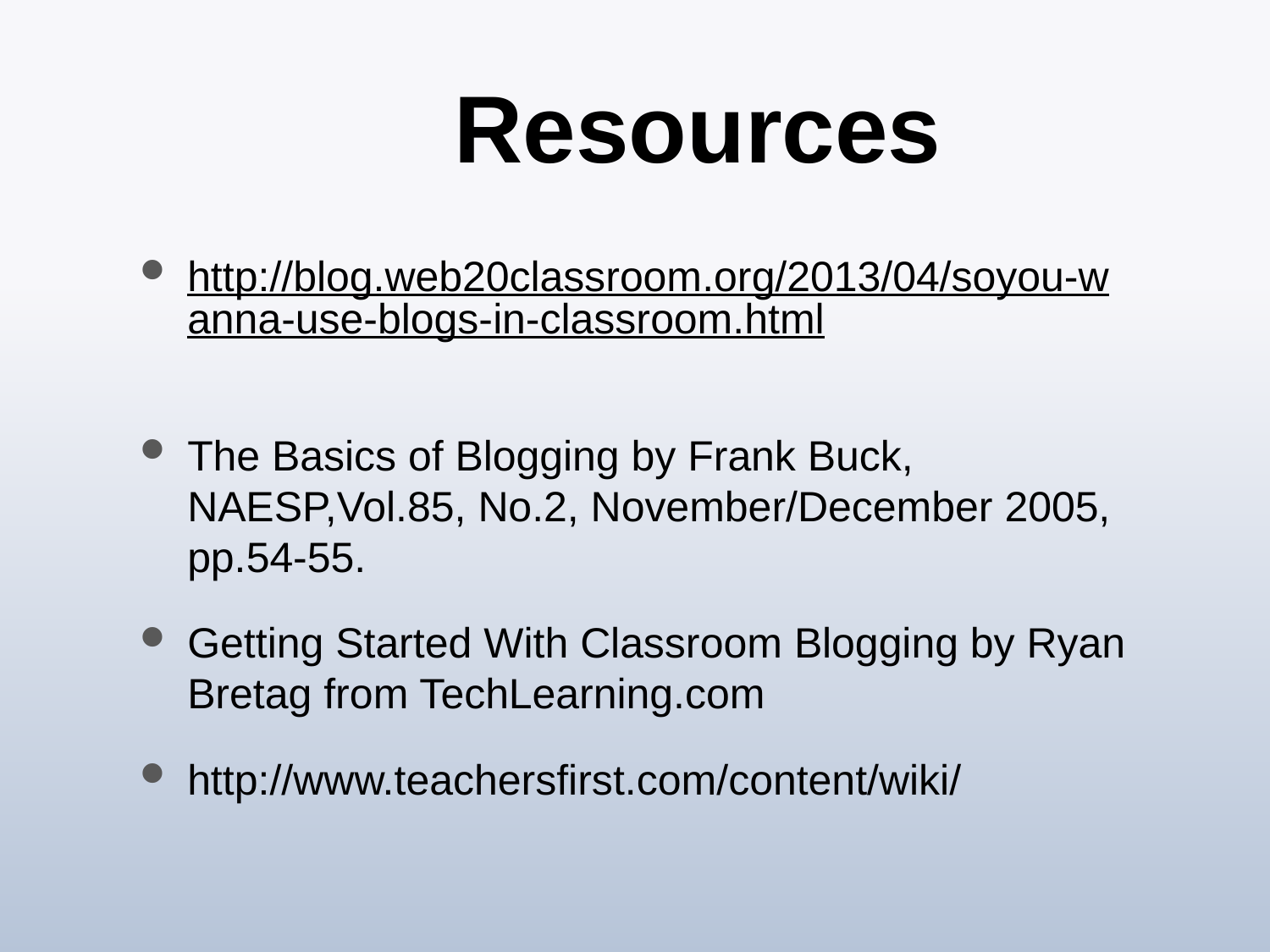

# Resources
http://blog.web20classroom.org/2013/04/soyou-wanna-use-blogs-in-classroom.html
The Basics of Blogging by Frank Buck, NAESP,Vol.85, No.2, November/December 2005, pp.54-55.
Getting Started With Classroom Blogging by Ryan Bretag from TechLearning.com
http://www.teachersfirst.com/content/wiki/